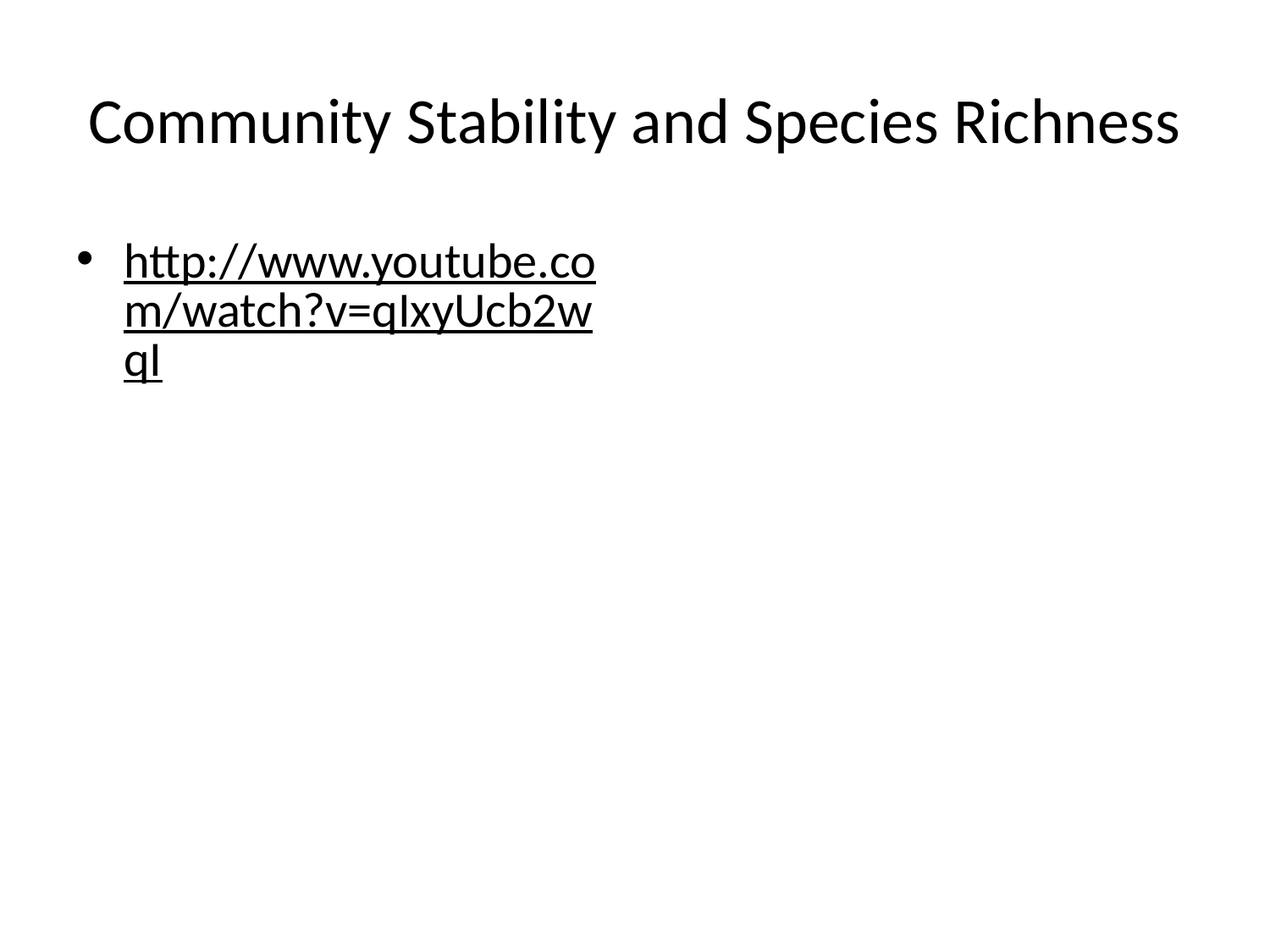

# Community Stability and Species Richness
http://www.youtube.com/watch?v=qIxyUcb2wqI